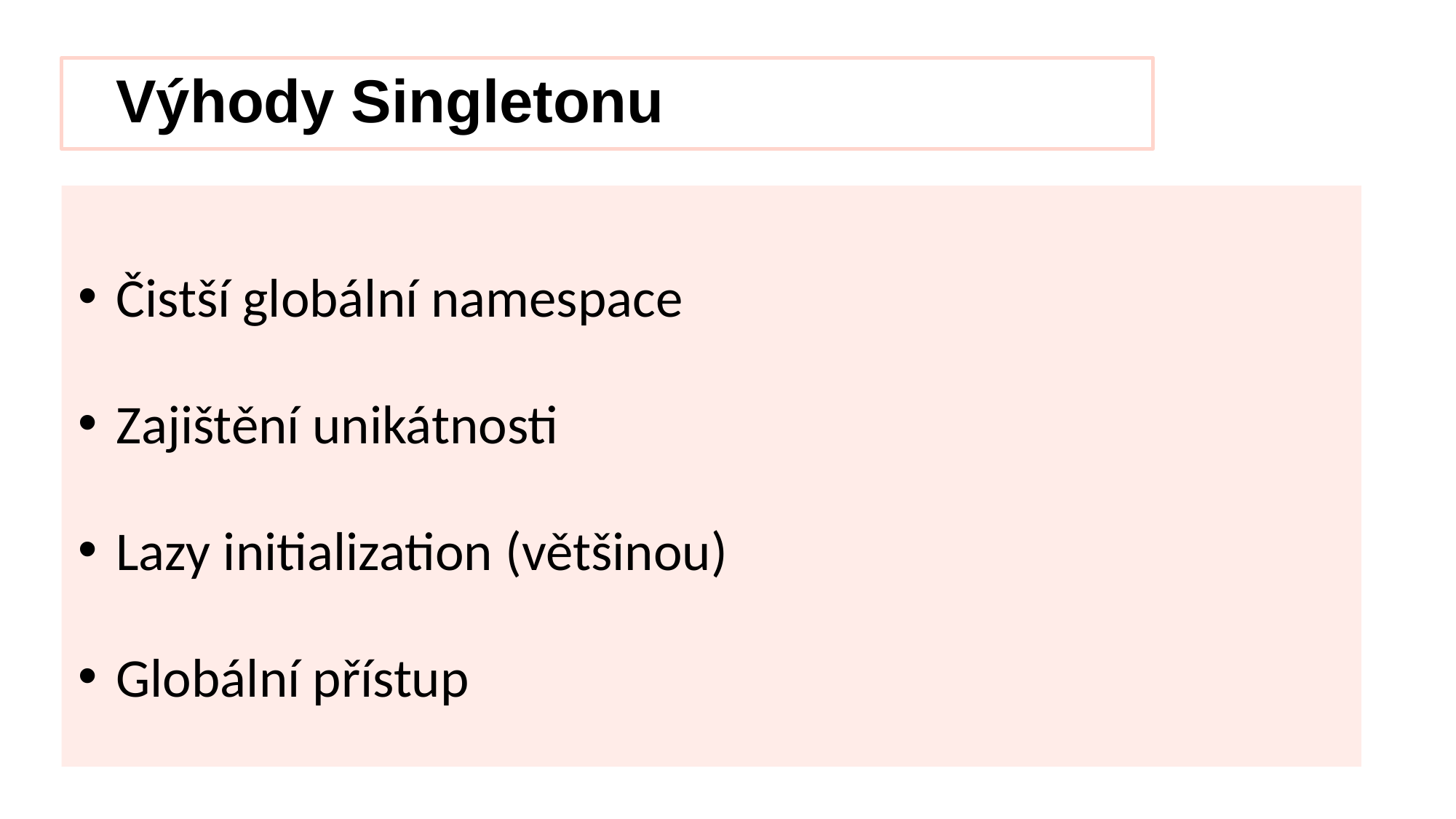

# Výhody Singletonu
Čistší globální namespace
Zajištění unikátnosti
Lazy initialization (většinou)
Globální přístup